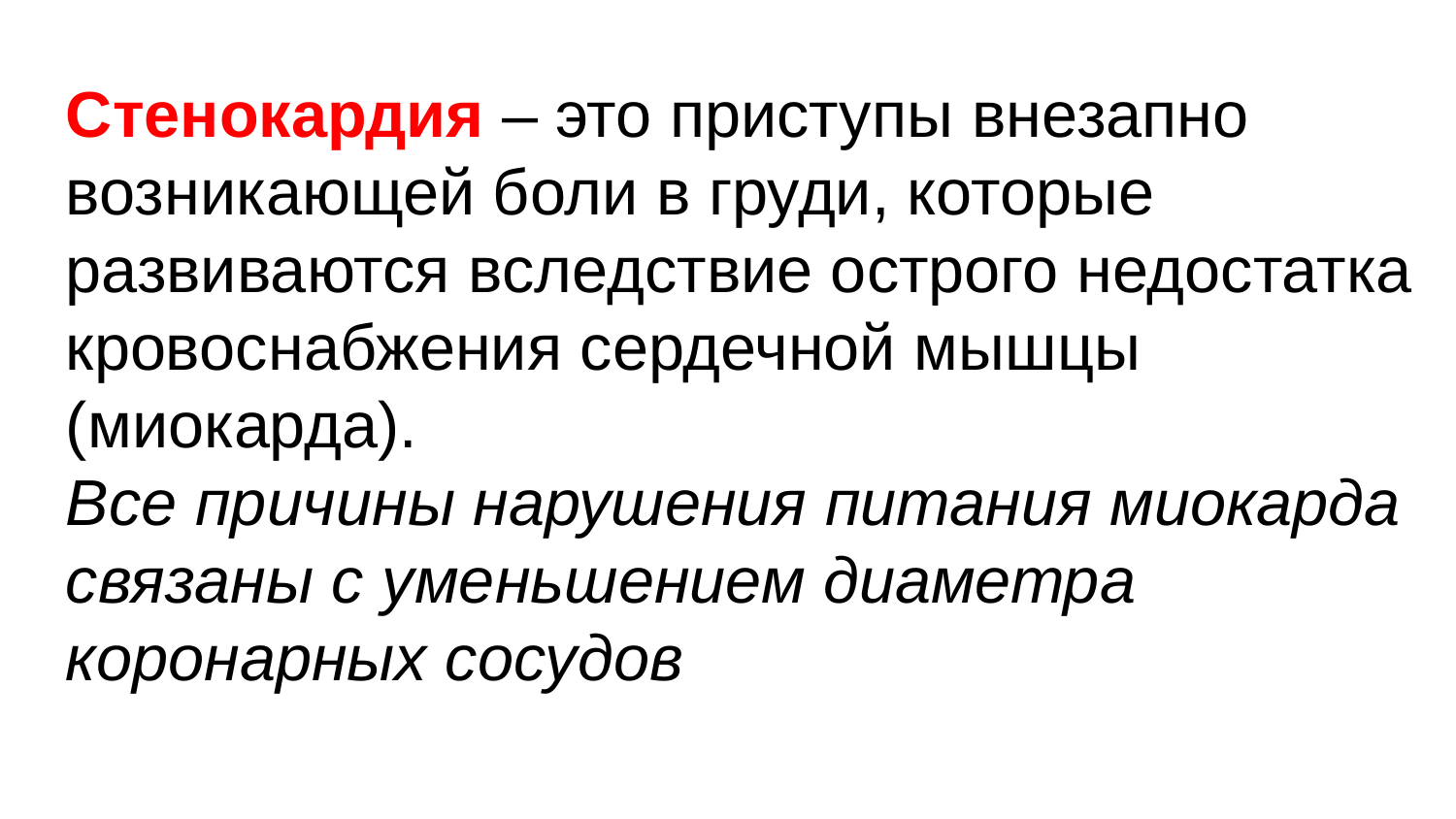

Стенокардия – это приступы внезапно возникающей боли в груди, которые развиваются вследствие острого недостатка кровоснабжения сердечной мышцы (миокарда).
Все причины нарушения питания миокарда связаны с уменьшением диаметра коронарных сосудов